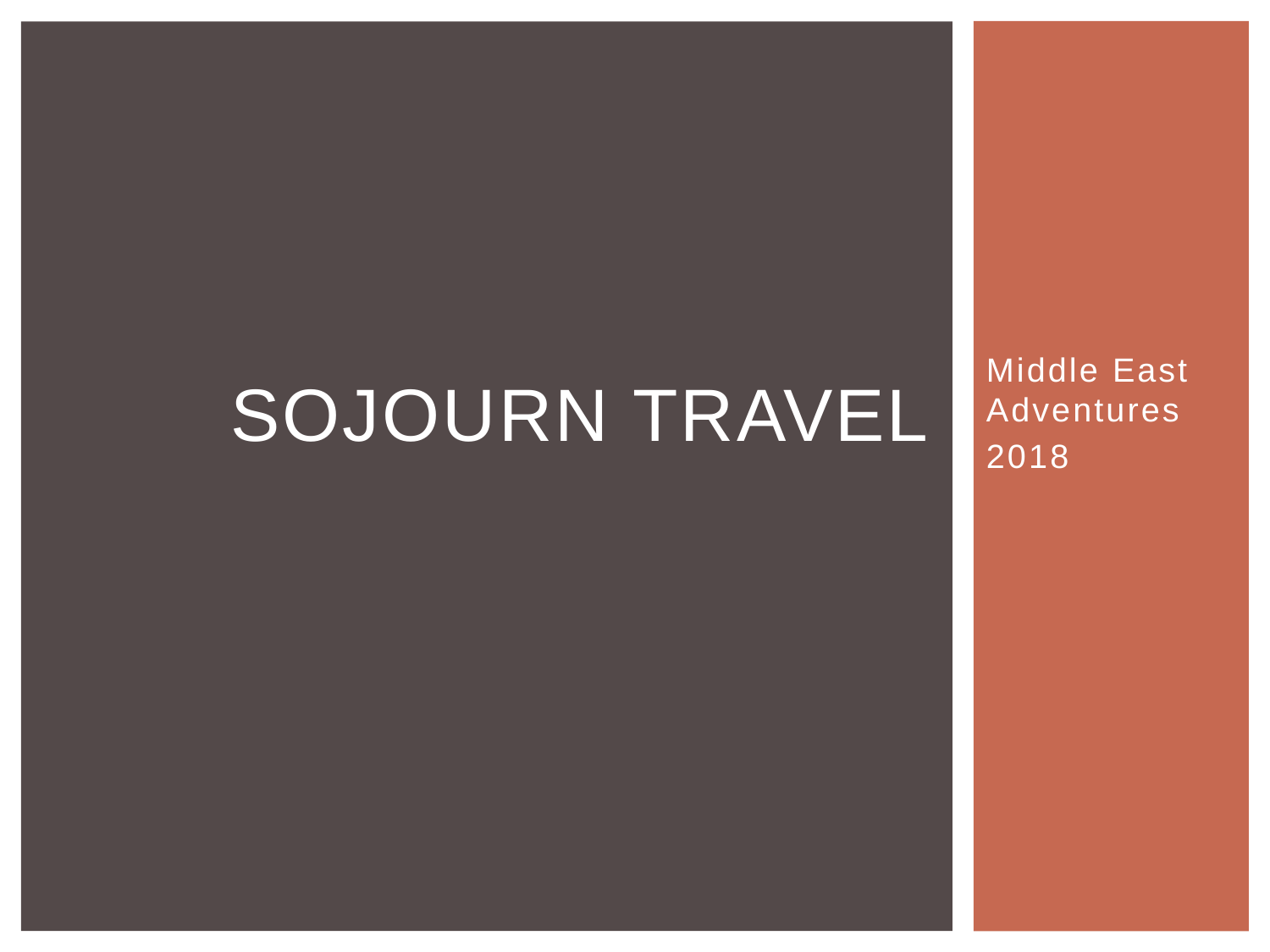

# Sojourn Travel
Middle East Adventures
2018